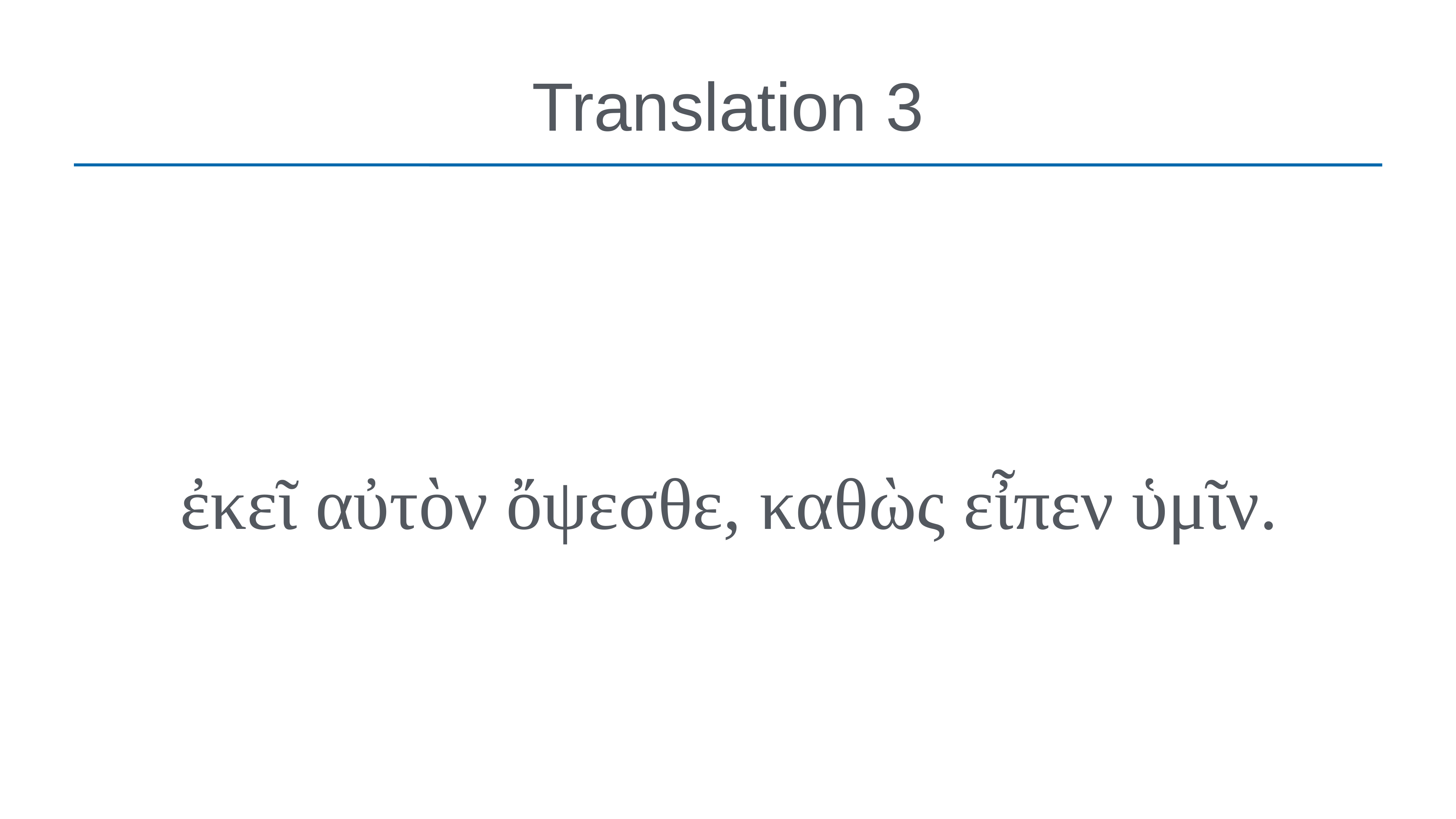

# Translation 3
ἐκεῖ αὐτὸν ὄψεσθε, καθὼς εἶπεν ὑμῖν.